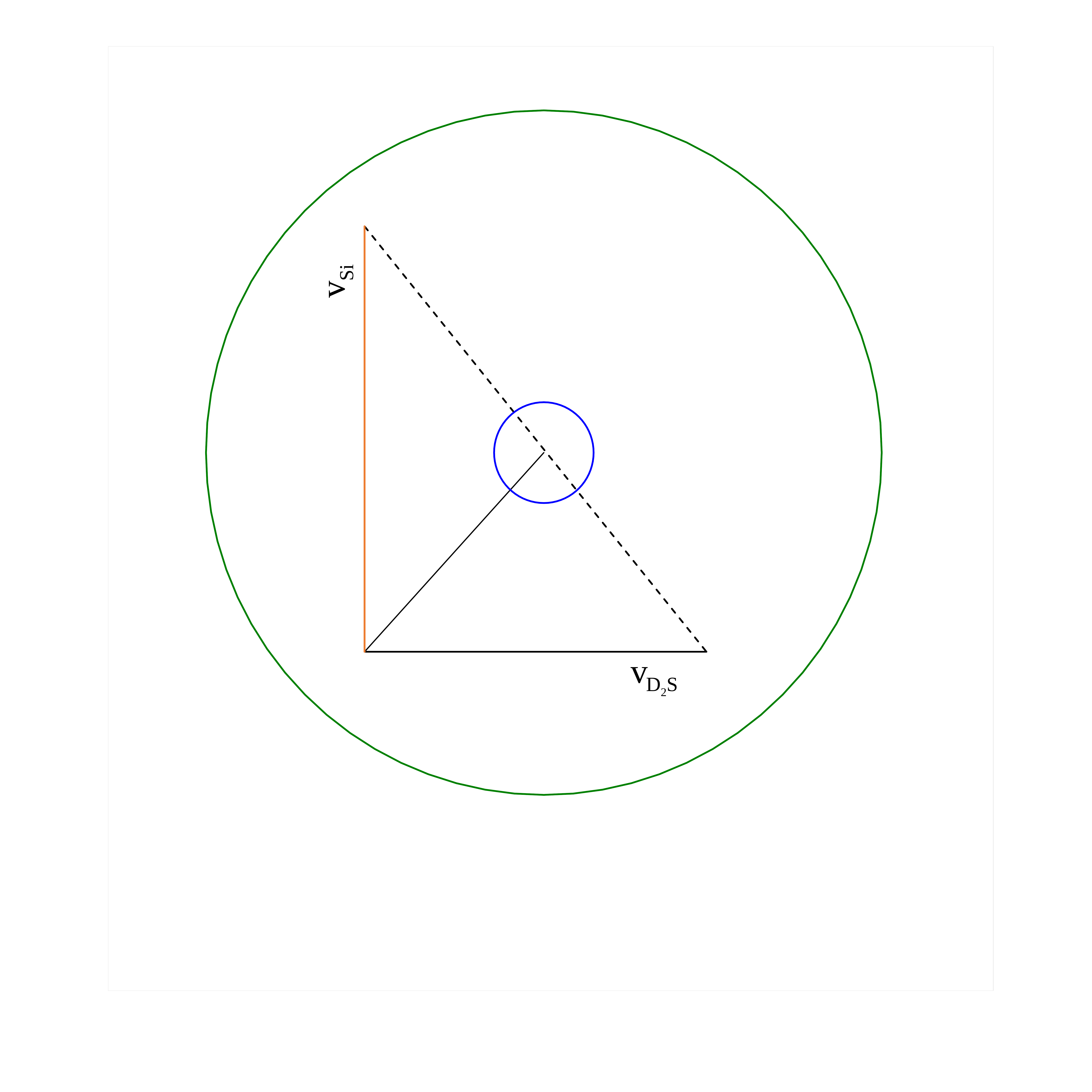

### Chart

| Category | Circle | Source 1 | Source 2 | Edge | CM |  |
|---|---|---|---|---|---|---|
vSi
v
D2S